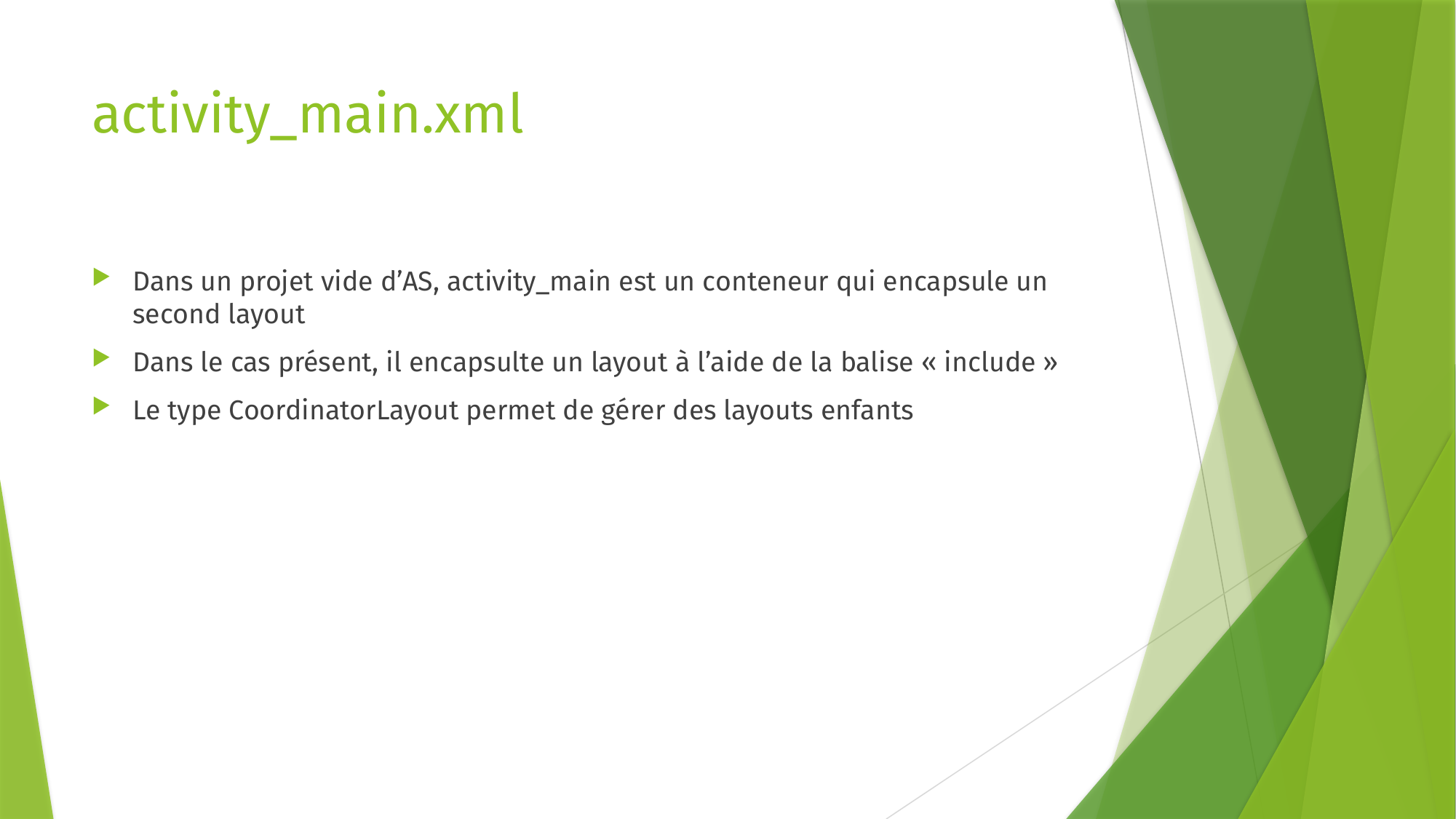

# activity_main.xml
Dans un projet vide d’AS, activity_main est un conteneur qui encapsule un second layout
Dans le cas présent, il encapsulte un layout à l’aide de la balise « include »
Le type CoordinatorLayout permet de gérer des layouts enfants